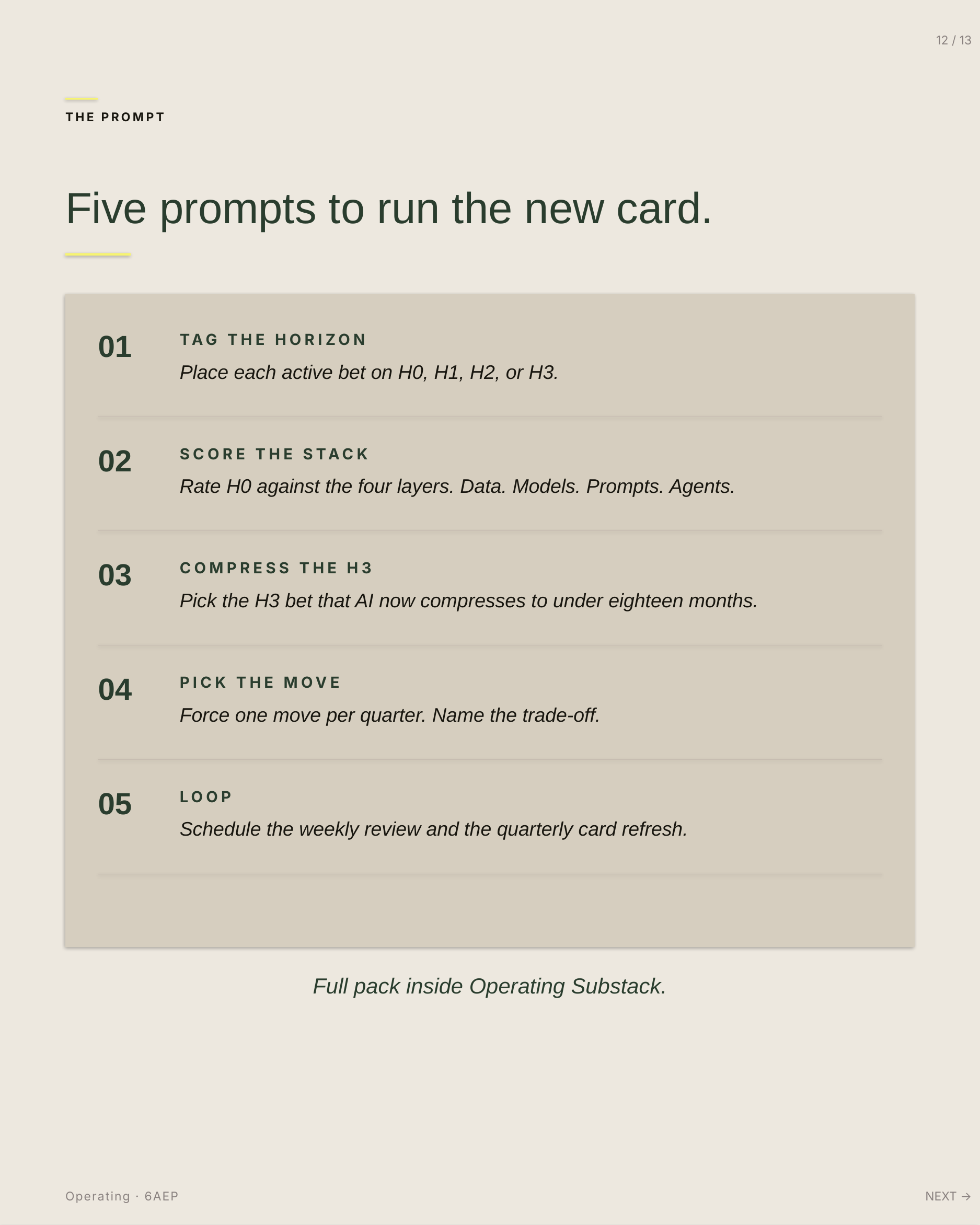

12 / 13

THE PROMPT
Five prompts to run the new card.

01
TAG THE HORIZON
Place each active bet on H0, H1, H2, or H3.
02
SCORE THE STACK
Rate H0 against the four layers. Data. Models. Prompts. Agents.
03
COMPRESS THE H3
Pick the H3 bet that AI now compresses to under eighteen months.
04
PICK THE MOVE
Force one move per quarter. Name the trade-off.
05
LOOP
Schedule the weekly review and the quarterly card refresh.
Full pack inside Operating Substack.
Operating · 6AEP
NEXT →